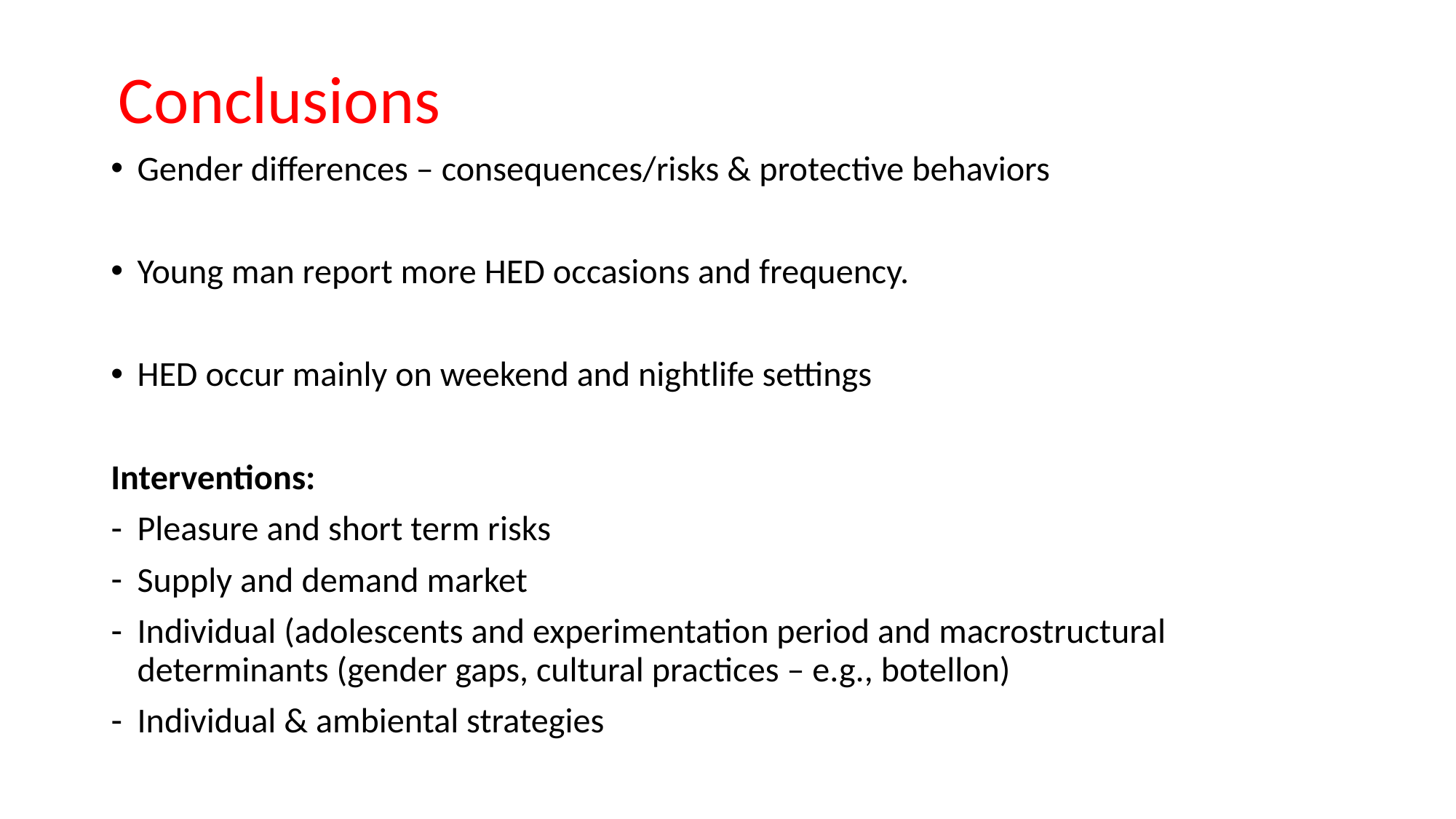

# Conclusions
Gender differences – consequences/risks & protective behaviors

Young man report more HED occasions and frequency.

HED occur mainly on weekend and nightlife settings

Interventions:
Pleasure and short term risks
Supply and demand market
Individual (adolescents and experimentation period and macrostructural determinants (gender gaps, cultural practices – e.g., botellon)
Individual & ambiental strategies